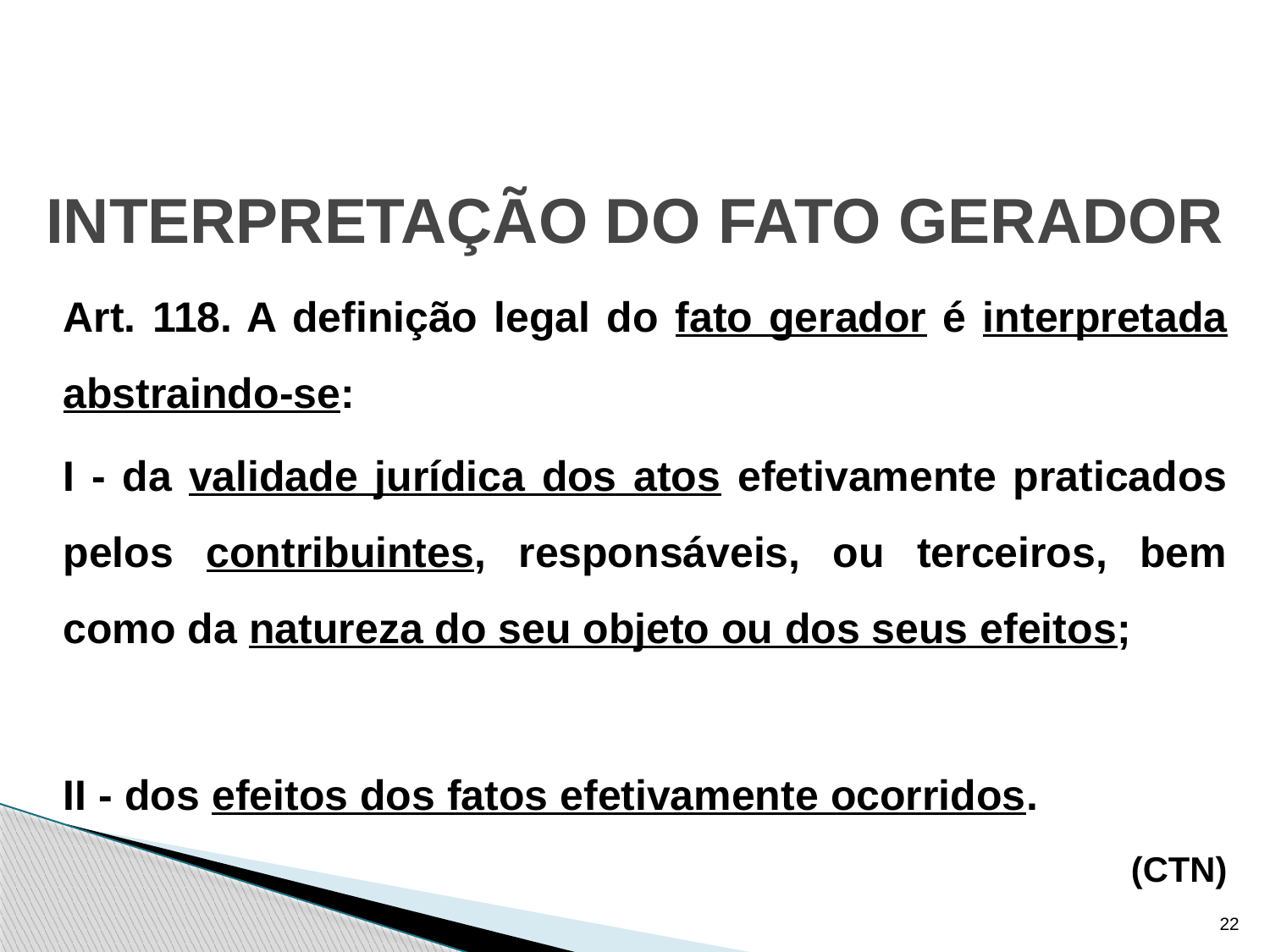

# INTERPRETAÇÃO DO FATO GERADOR
	Art. 118. A definição legal do fato gerador é interpretada abstraindo-se:
	I - da validade jurídica dos atos efetivamente praticados pelos contribuintes, responsáveis, ou terceiros, bem como da natureza do seu objeto ou dos seus efeitos;

	II - dos efeitos dos fatos efetivamente ocorridos.
(CTN)

22